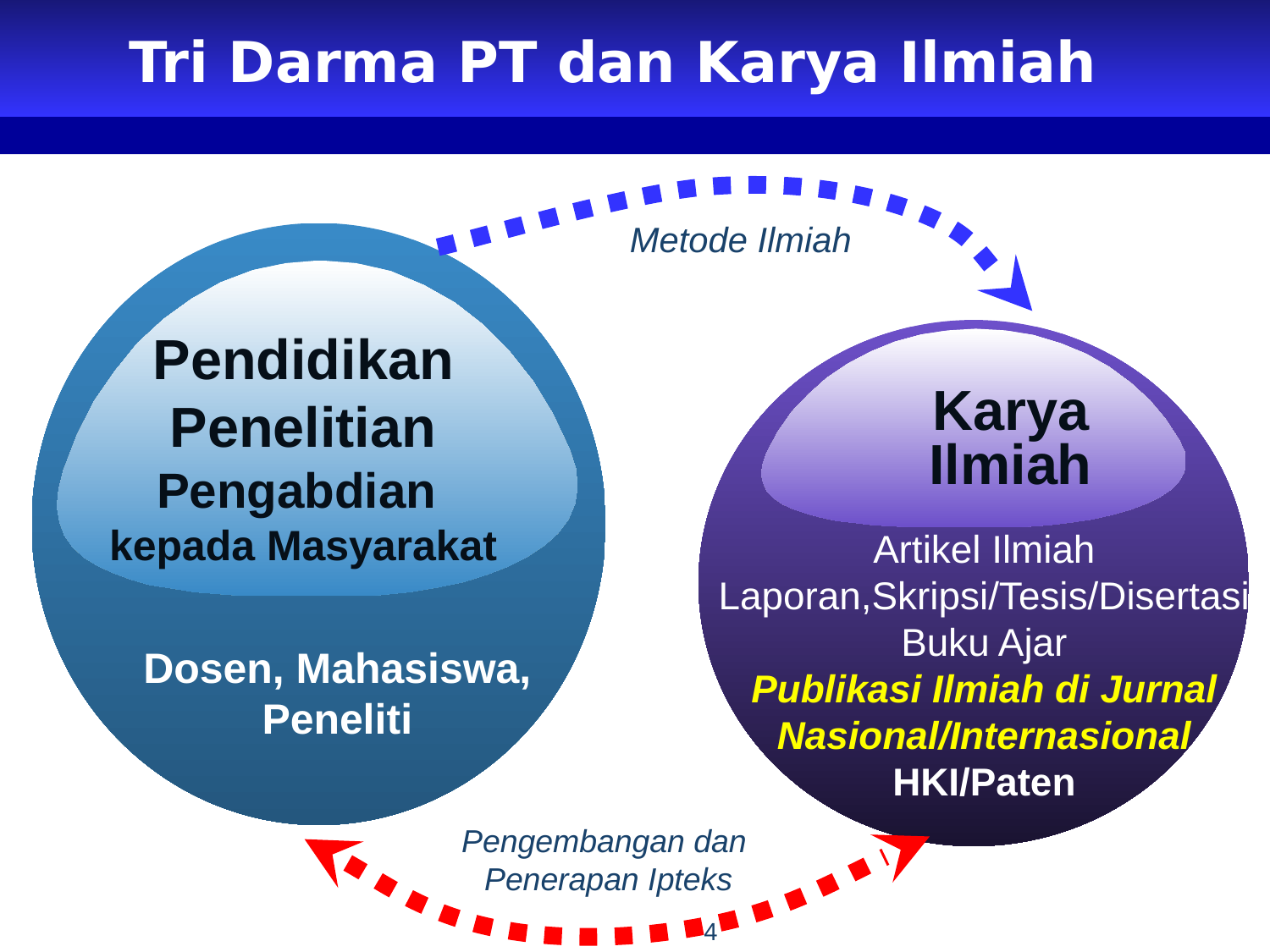

# Tri Darma PT dan Karya Ilmiah

Metode Ilmiah

Pendidikan
Penelitian
Pengabdian
kepada Masyarakat

Karya Ilmiah

Artikel Ilmiah
Laporan,Skripsi/Tesis/Disertasi
Buku Ajar
Publikasi Ilmiah di Jurnal Nasional/Internasional
HKI/Paten
Dosen, Mahasiswa,
Peneliti

Pengembangan dan
Penerapan Ipteks

4